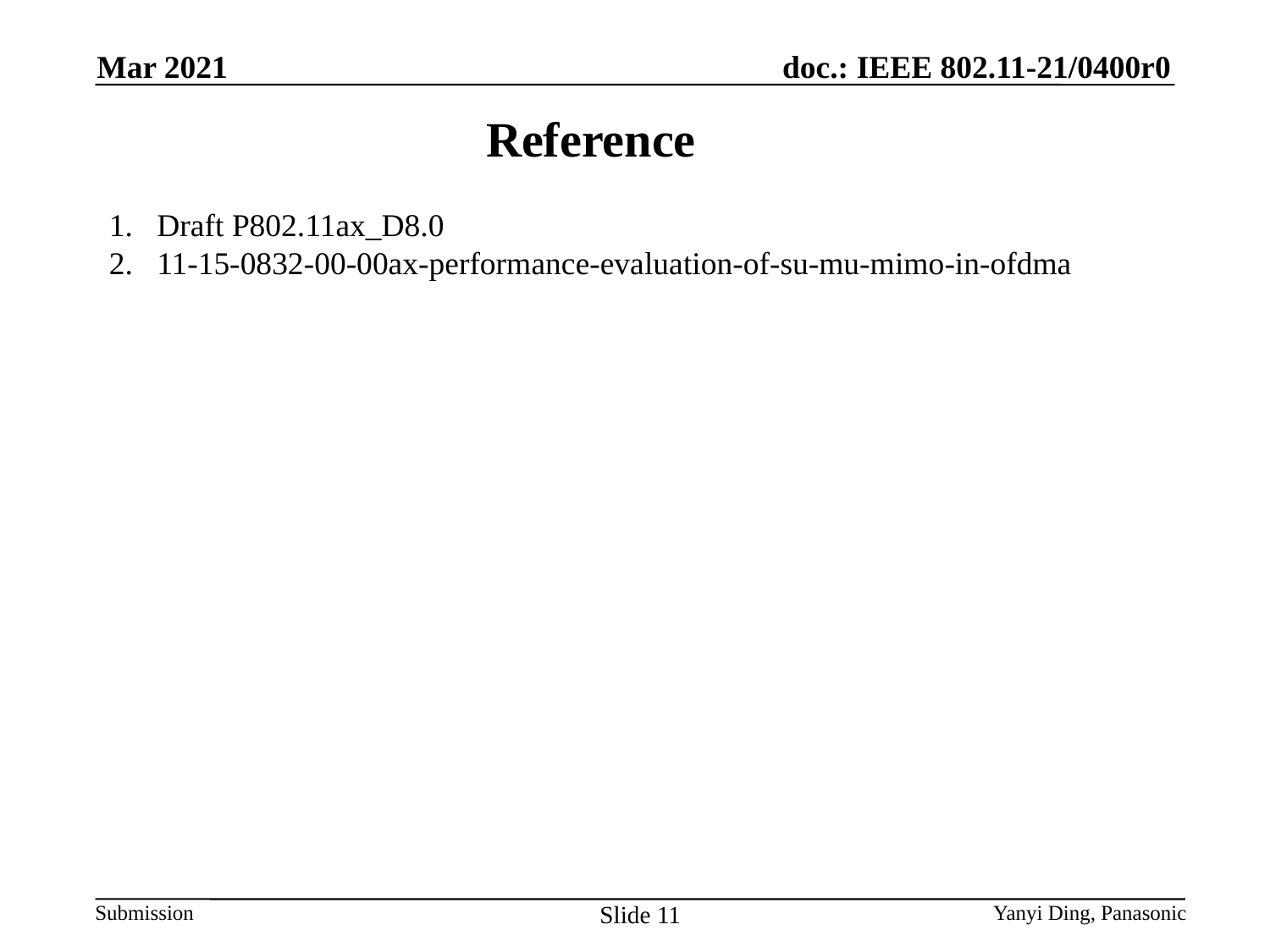

Mar 2021
Reference
Draft P802.11ax_D8.0
11-15-0832-00-00ax-performance-evaluation-of-su-mu-mimo-in-ofdma
Slide 11
Yanyi Ding, Panasonic